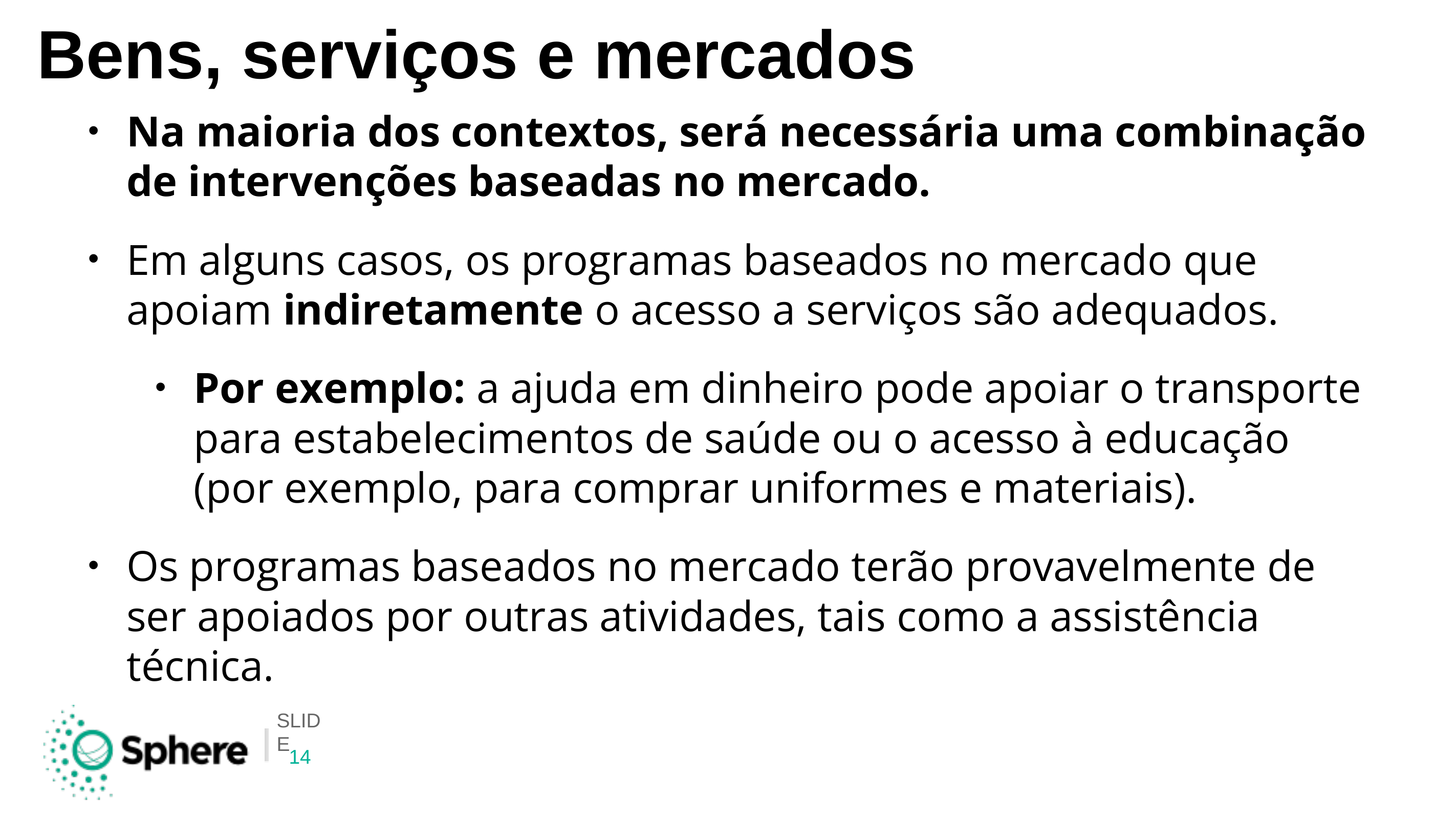

# Bens, serviços e mercados
Na maioria dos contextos, será necessária uma combinação de intervenções baseadas no mercado.
Em alguns casos, os programas baseados no mercado que apoiam indiretamente o acesso a serviços são adequados.
Por exemplo: a ajuda em dinheiro pode apoiar o transporte para estabelecimentos de saúde ou o acesso à educação (por exemplo, para comprar uniformes e materiais).
Os programas baseados no mercado terão provavelmente de ser apoiados por outras atividades, tais como a assistência técnica.

14